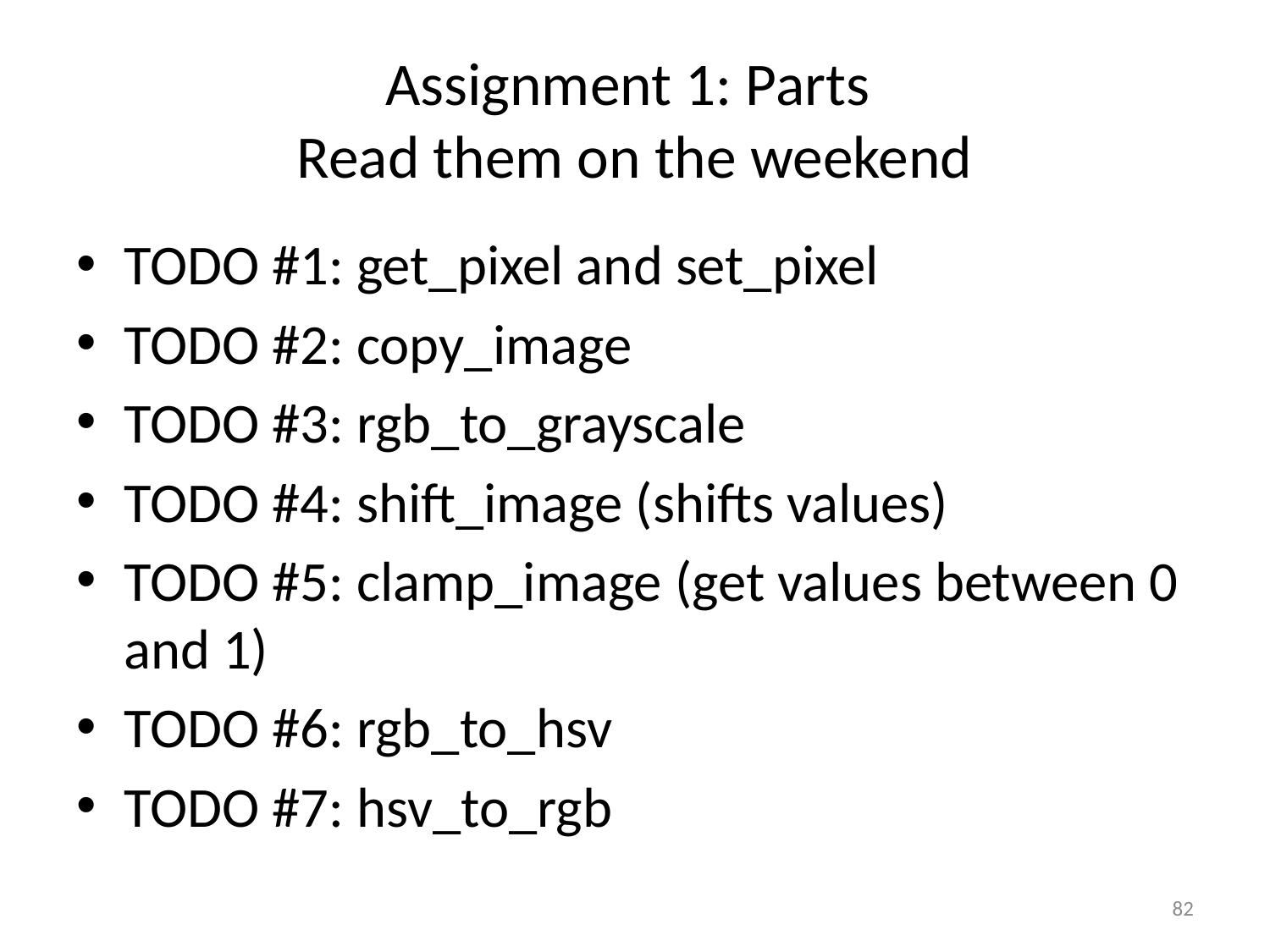

# Assignment 1: Parts Read them on the weekend
TODO #1: get_pixel and set_pixel
TODO #2: copy_image
TODO #3: rgb_to_grayscale
TODO #4: shift_image (shifts values)
TODO #5: clamp_image (get values between 0 and 1)
TODO #6: rgb_to_hsv
TODO #7: hsv_to_rgb
82